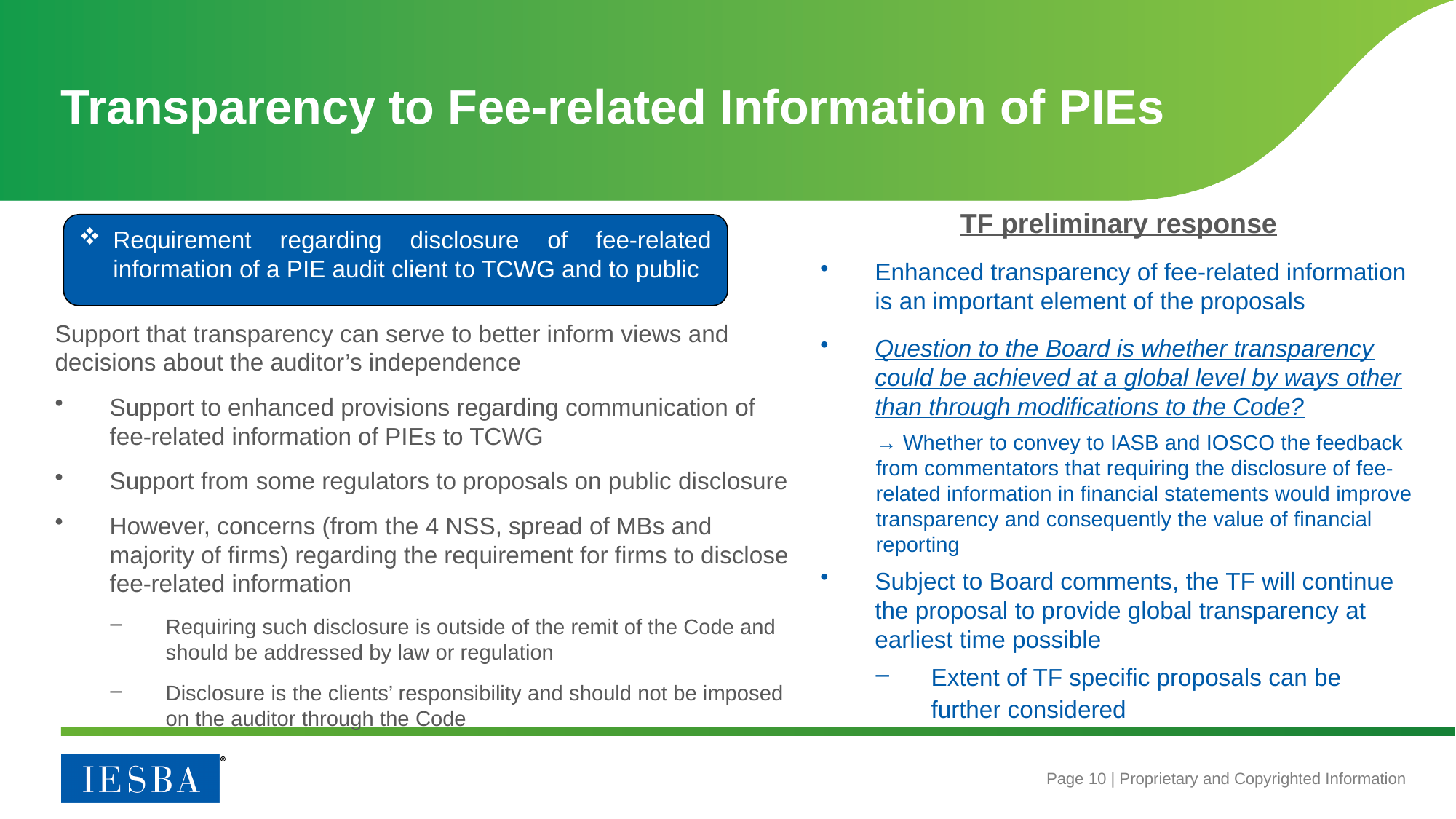

# Transparency to Fee-related Information of PIEs

Support that transparency can serve to better inform views and decisions about the auditor’s independence
Support to enhanced provisions regarding communication of fee-related information of PIEs to TCWG
Support from some regulators to proposals on public disclosure
However, concerns (from the 4 NSS, spread of MBs and majority of firms) regarding the requirement for firms to disclose fee-related information
Requiring such disclosure is outside of the remit of the Code and should be addressed by law or regulation
Disclosure is the clients’ responsibility and should not be imposed on the auditor through the Code
TF preliminary response
Enhanced transparency of fee-related information is an important element of the proposals
Question to the Board is whether transparency could be achieved at a global level by ways other than through modifications to the Code?
→ Whether to convey to IASB and IOSCO the feedback from commentators that requiring the disclosure of fee-related information in financial statements would improve transparency and consequently the value of financial reporting
Subject to Board comments, the TF will continue the proposal to provide global transparency at earliest time possible
Extent of TF specific proposals can be further considered

Requirement regarding disclosure of fee-related information of a PIE audit client to TCWG and to public